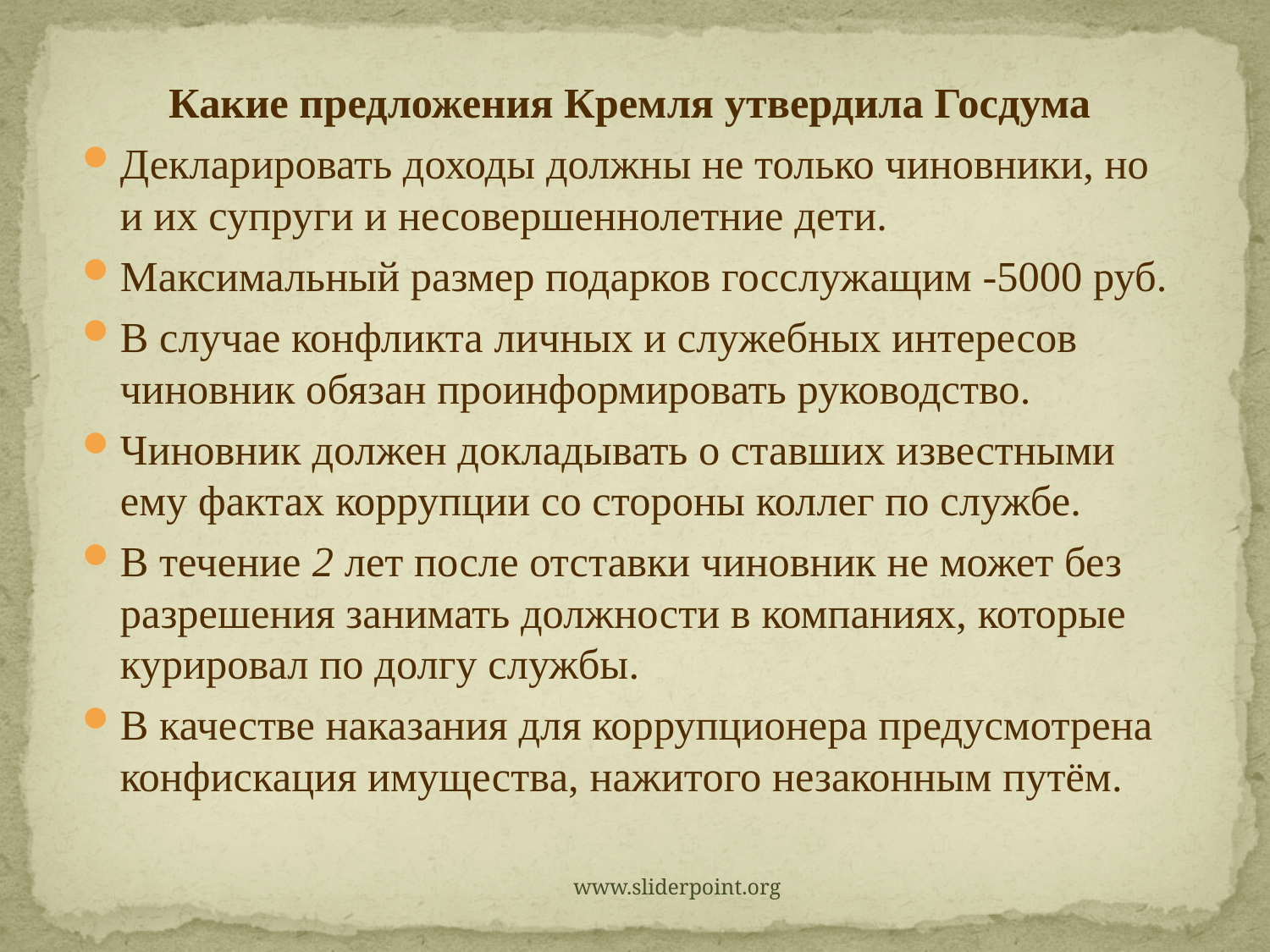

Какие предложения Кремля утвердила Госдума
Декларировать доходы должны не только чиновники, но и их супруги и несовершеннолетние дети.
Максимальный размер подарков госслужащим -5000 руб.
В случае конфликта личных и служебных интересов чиновник обязан проинформировать руководство.
Чиновник должен докладывать о ставших известными ему фактах коррупции со стороны коллег по службе.
В течение 2 лет после отставки чиновник не может без разрешения занимать должности в компаниях, которые курировал по долгу службы.
В качестве наказания для коррупционера предусмотрена конфискация имущества, нажитого незаконным путём.

www.sliderpoint.org